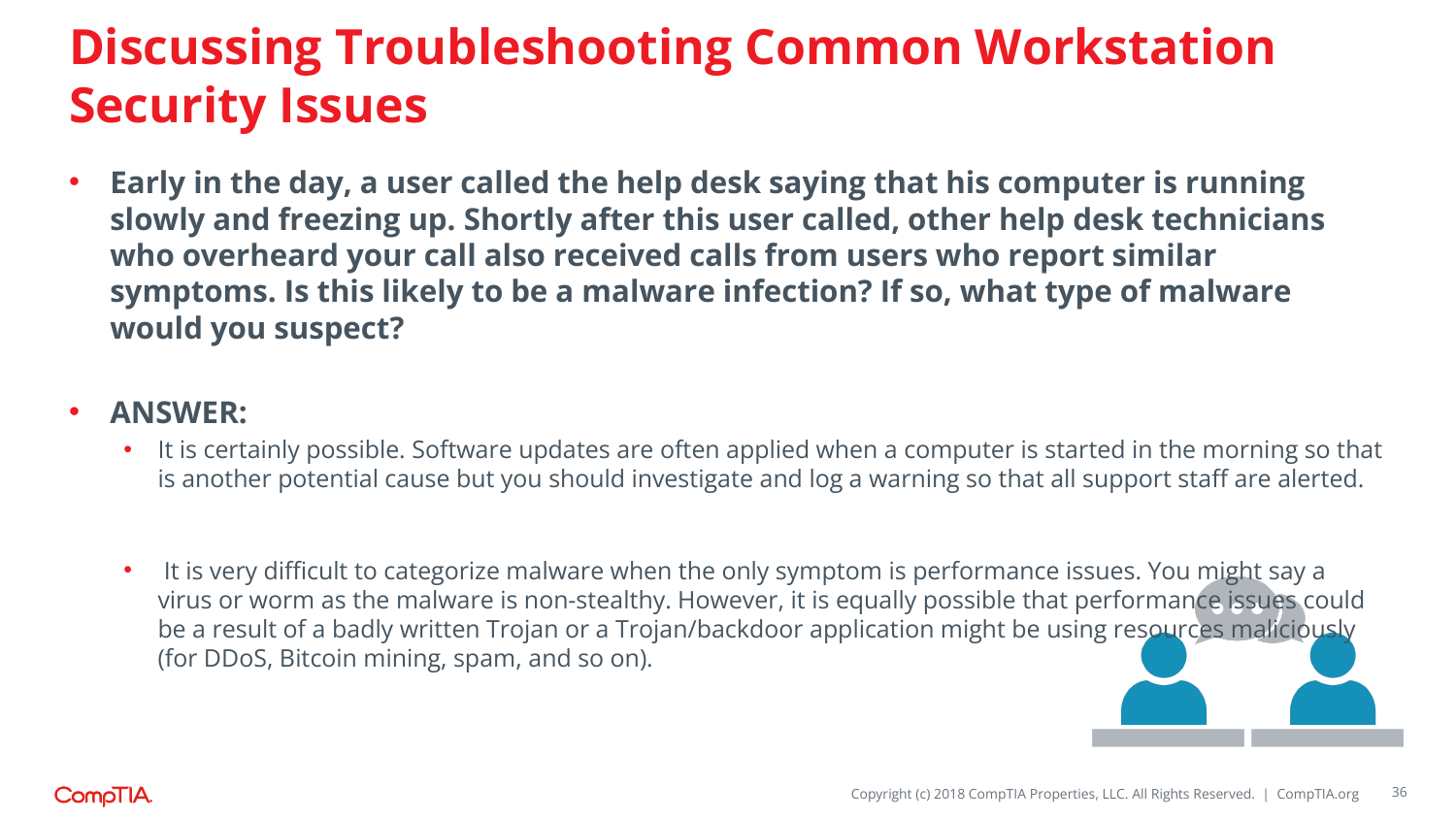

# Discussing Troubleshooting Common Workstation Security Issues
Early in the day, a user called the help desk saying that his computer is running slowly and freezing up. Shortly after this user called, other help desk technicians who overheard your call also received calls from users who report similar symptoms. Is this likely to be a malware infection? If so, what type of malware would you suspect?

ANSWER:
It is certainly possible. Software updates are often applied when a computer is started in the morning so that is another potential cause but you should investigate and log a warning so that all support staff are alerted.

 It is very difficult to categorize malware when the only symptom is performance issues. You might say a virus or worm as the malware is non-stealthy. However, it is equally possible that performance issues could be a result of a badly written Trojan or a Trojan/backdoor application might be using resources maliciously (for DDoS, Bitcoin mining, spam, and so on).

36